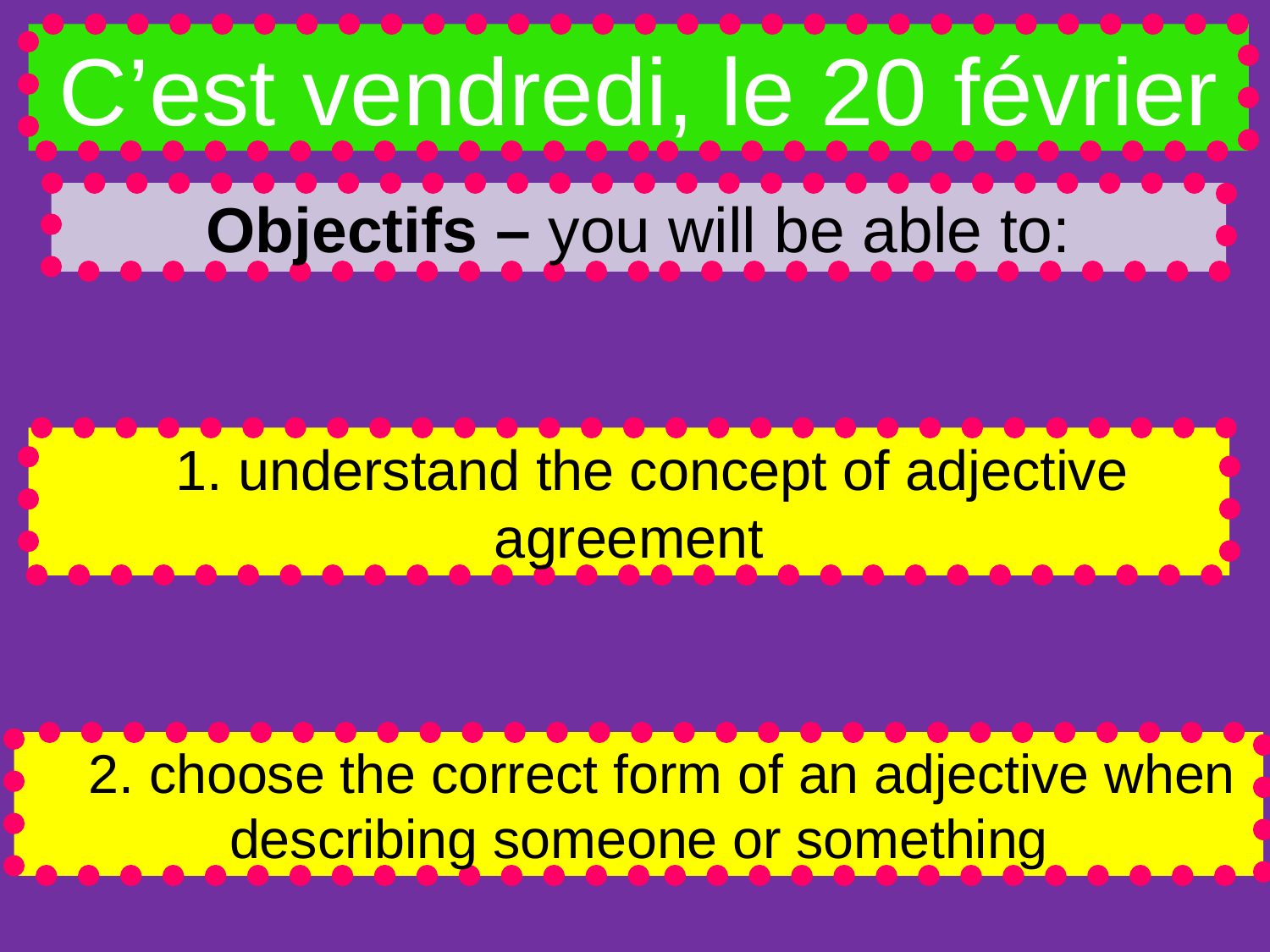

C’est vendredi, le 20 février
Objectifs – you will be able to:
   1. understand the concept of adjective agreement
   2. choose the correct form of an adjective when describing someone or something